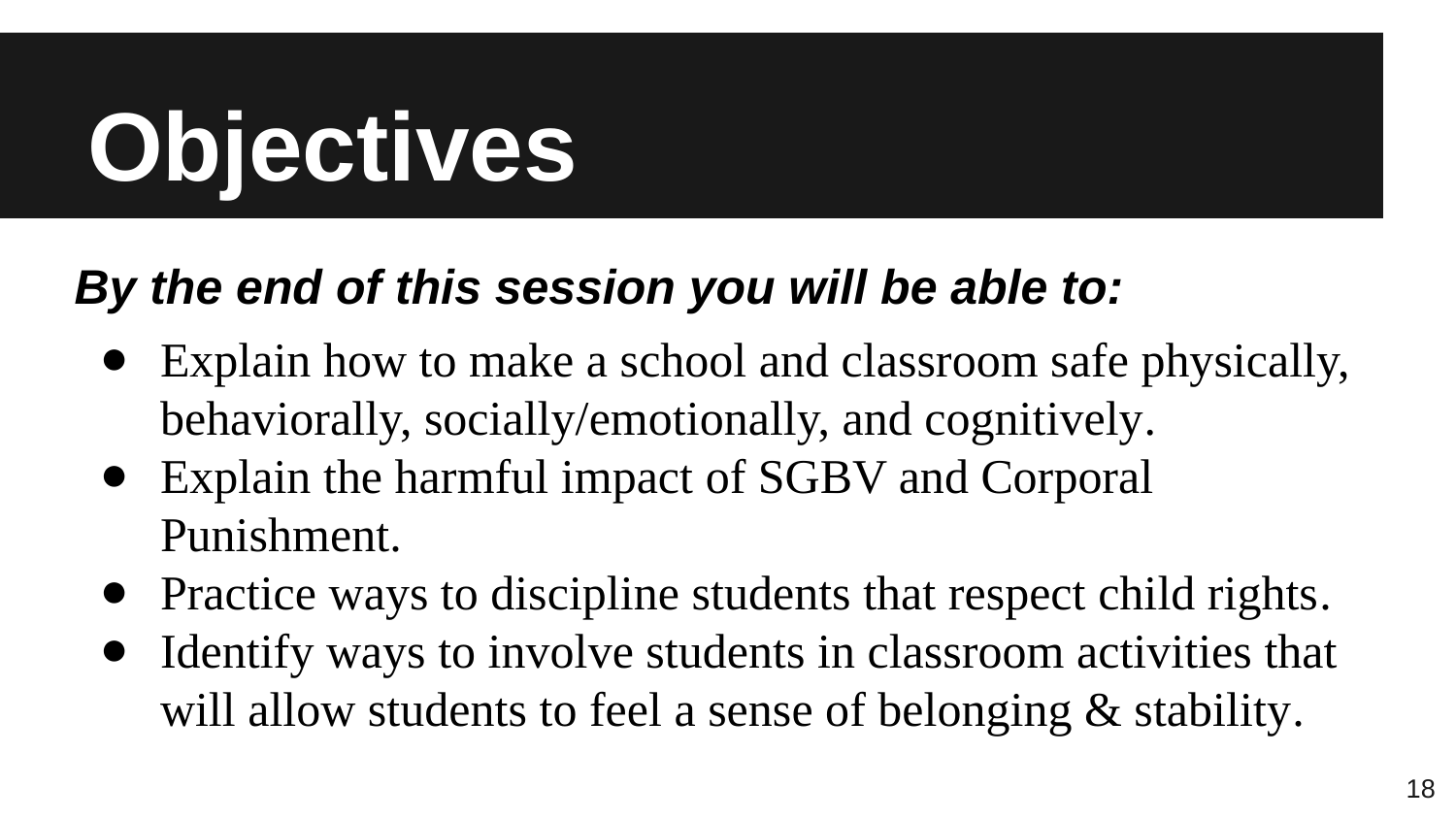

# Objectives
By the end of this session you will be able to:
Explain how to make a school and classroom safe physically, behaviorally, socially/emotionally, and cognitively.
Explain the harmful impact of SGBV and Corporal Punishment.
Practice ways to discipline students that respect child rights.
Identify ways to involve students in classroom activities that will allow students to feel a sense of belonging & stability.

18